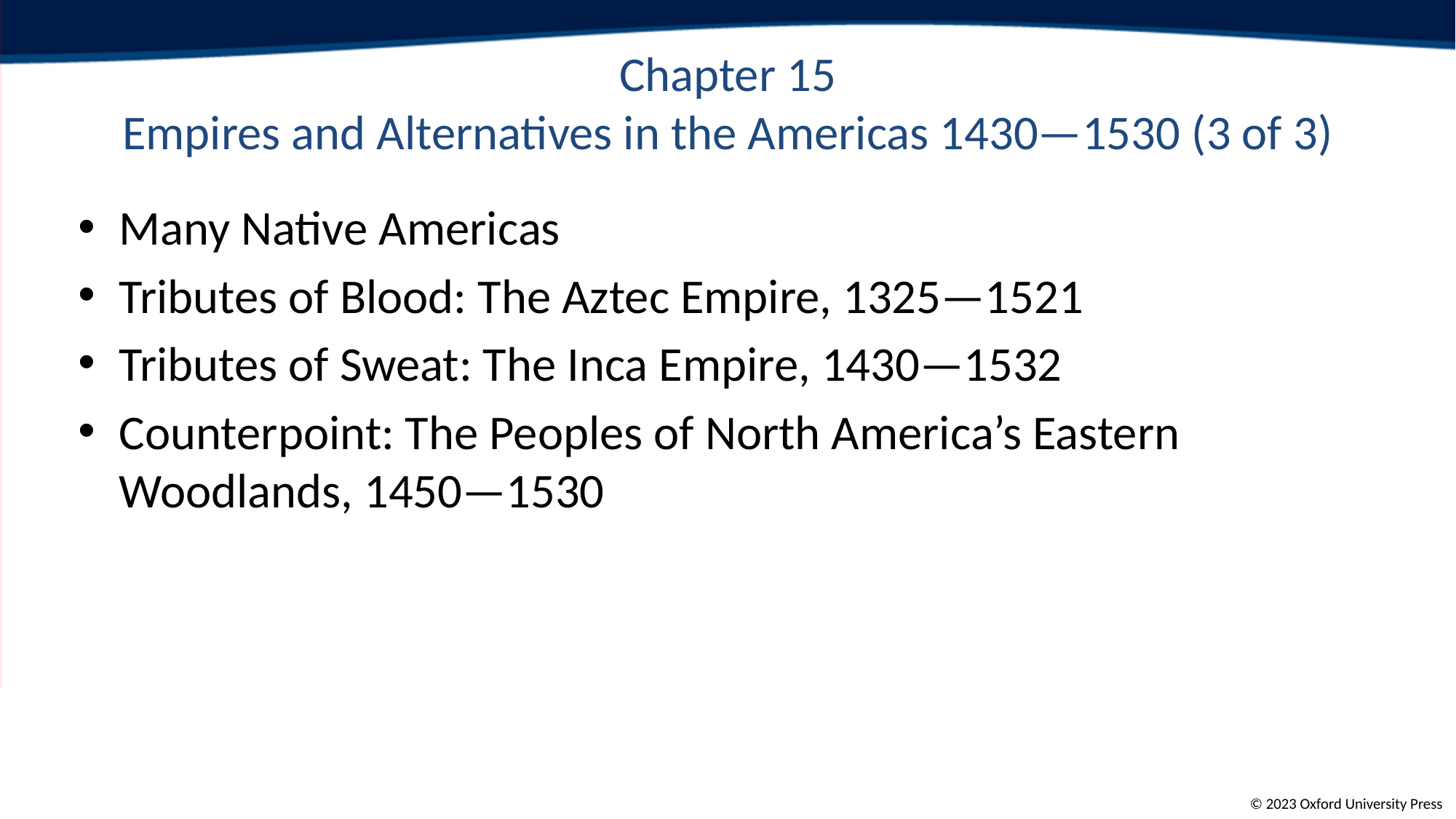

# Chapter 15 Empires and Alternatives in the Americas 1430—1530 (3 of 3)
Many Native Americas
Tributes of Blood: The Aztec Empire, 1325—1521
Tributes of Sweat: The Inca Empire, 1430—1532
Counterpoint: The Peoples of North America’s Eastern Woodlands, 1450—1530
5